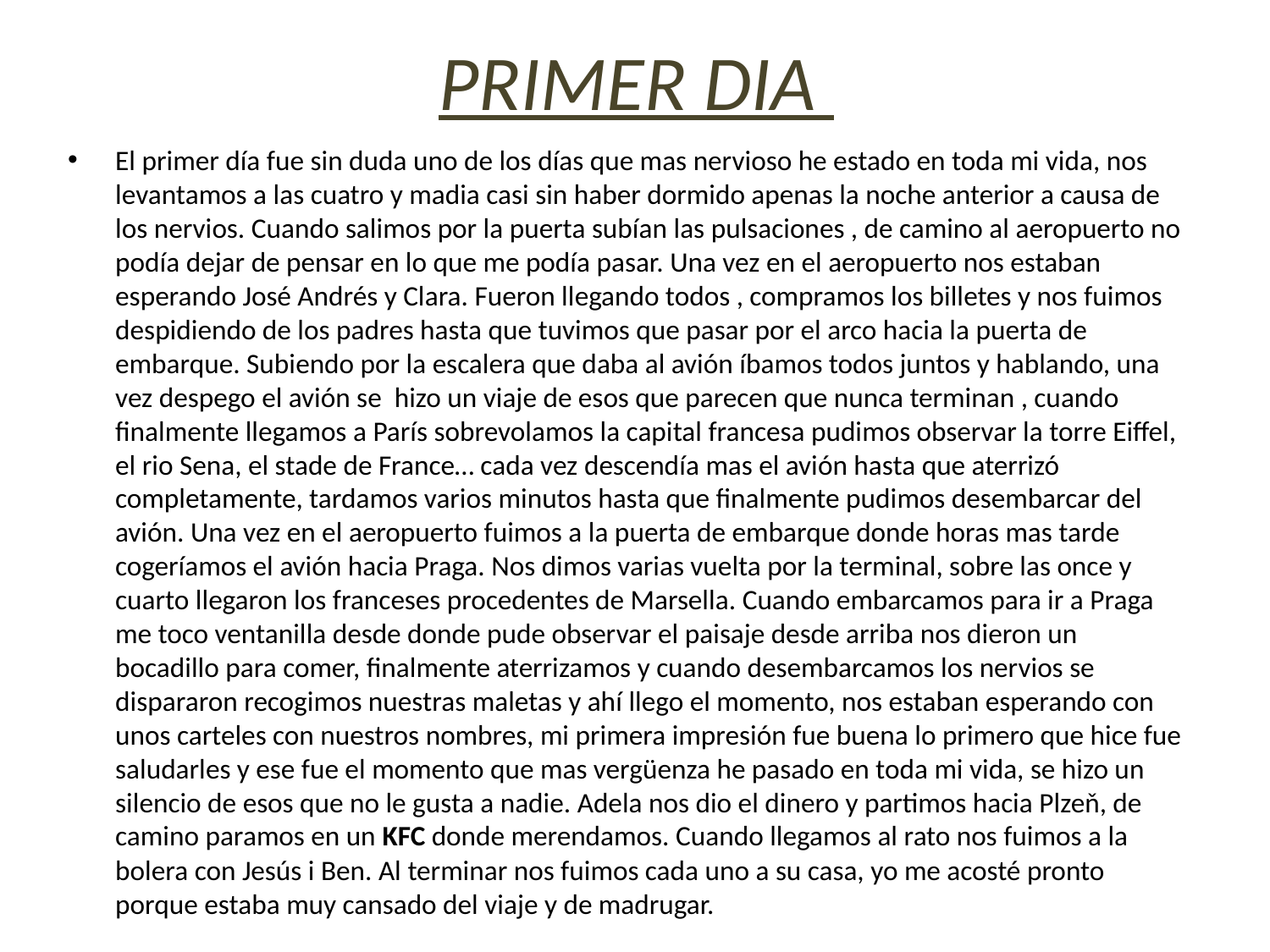

# PRIMER DIA
El primer día fue sin duda uno de los días que mas nervioso he estado en toda mi vida, nos levantamos a las cuatro y madia casi sin haber dormido apenas la noche anterior a causa de los nervios. Cuando salimos por la puerta subían las pulsaciones , de camino al aeropuerto no podía dejar de pensar en lo que me podía pasar. Una vez en el aeropuerto nos estaban esperando José Andrés y Clara. Fueron llegando todos , compramos los billetes y nos fuimos despidiendo de los padres hasta que tuvimos que pasar por el arco hacia la puerta de embarque. Subiendo por la escalera que daba al avión íbamos todos juntos y hablando, una vez despego el avión se  hizo un viaje de esos que parecen que nunca terminan , cuando finalmente llegamos a París sobrevolamos la capital francesa pudimos observar la torre Eiffel, el rio Sena, el stade de France… cada vez descendía mas el avión hasta que aterrizó completamente, tardamos varios minutos hasta que finalmente pudimos desembarcar del avión. Una vez en el aeropuerto fuimos a la puerta de embarque donde horas mas tarde cogeríamos el avión hacia Praga. Nos dimos varias vuelta por la terminal, sobre las once y cuarto llegaron los franceses procedentes de Marsella. Cuando embarcamos para ir a Praga me toco ventanilla desde donde pude observar el paisaje desde arriba nos dieron un bocadillo para comer, finalmente aterrizamos y cuando desembarcamos los nervios se dispararon recogimos nuestras maletas y ahí llego el momento, nos estaban esperando con unos carteles con nuestros nombres, mi primera impresión fue buena lo primero que hice fue saludarles y ese fue el momento que mas vergüenza he pasado en toda mi vida, se hizo un silencio de esos que no le gusta a nadie. Adela nos dio el dinero y partimos hacia Plzeň, de camino paramos en un KFC donde merendamos. Cuando llegamos al rato nos fuimos a la bolera con Jesús i Ben. Al terminar nos fuimos cada uno a su casa, yo me acosté pronto porque estaba muy cansado del viaje y de madrugar.